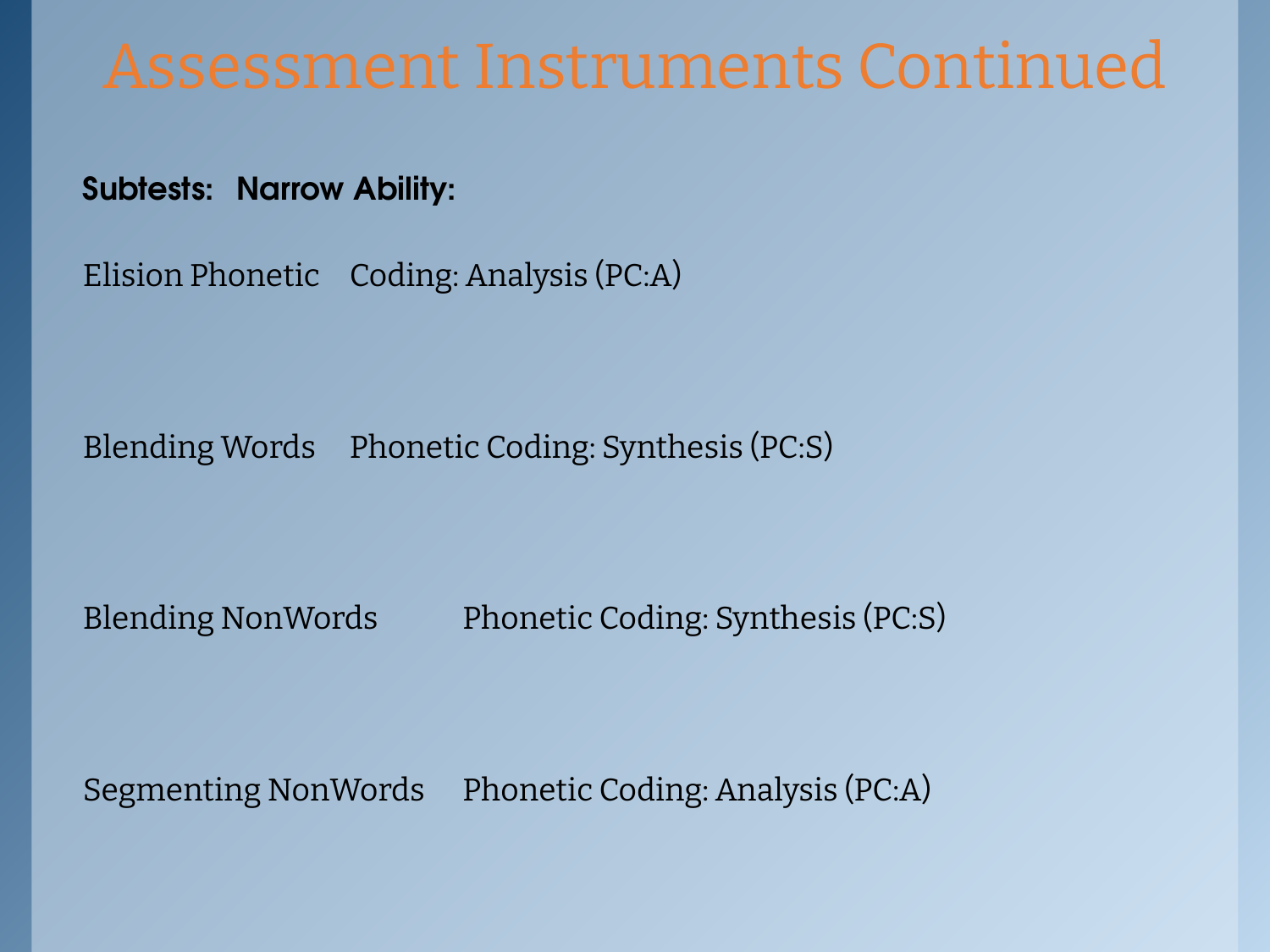

# Assessment Instruments Continued
Subtests: 			Narrow Ability:
Elision Phonetic 		Coding: Analysis (PC:A)

Blending Words 		Phonetic Coding: Synthesis (PC:S)

Blending NonWords 		Phonetic Coding: Synthesis (PC:S)

Segmenting NonWords 	Phonetic Coding: Analysis (PC:A)